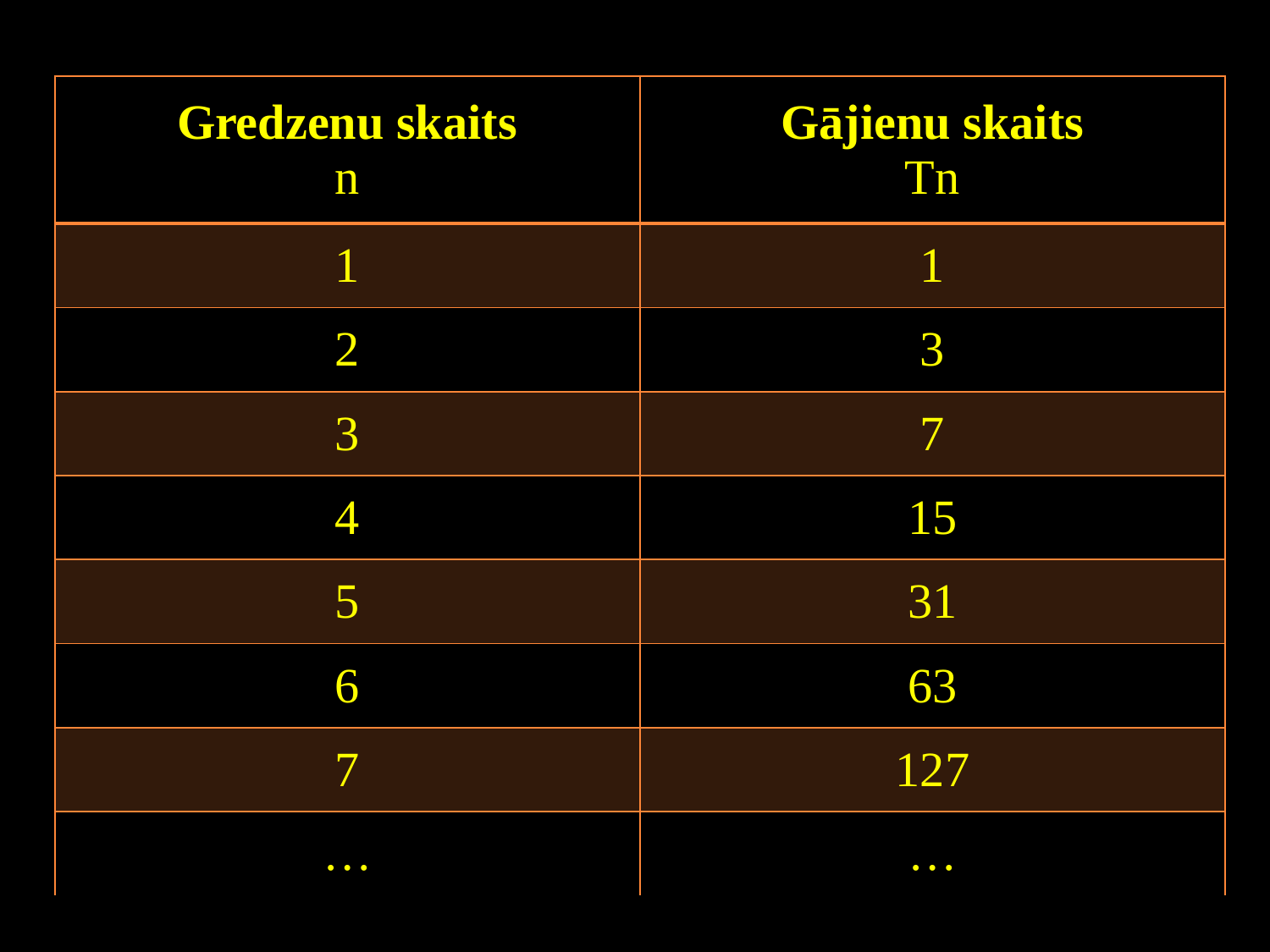

| Gredzenu skaits n | Gājienu skaits Tn |
| --- | --- |
| 1 | 1 |
| 2 | 3 |
| 3 | 7 |
| 4 | 15 |
| 5 | 31 |
| 6 | 63 |
| 7 | 127 |
| … | … |